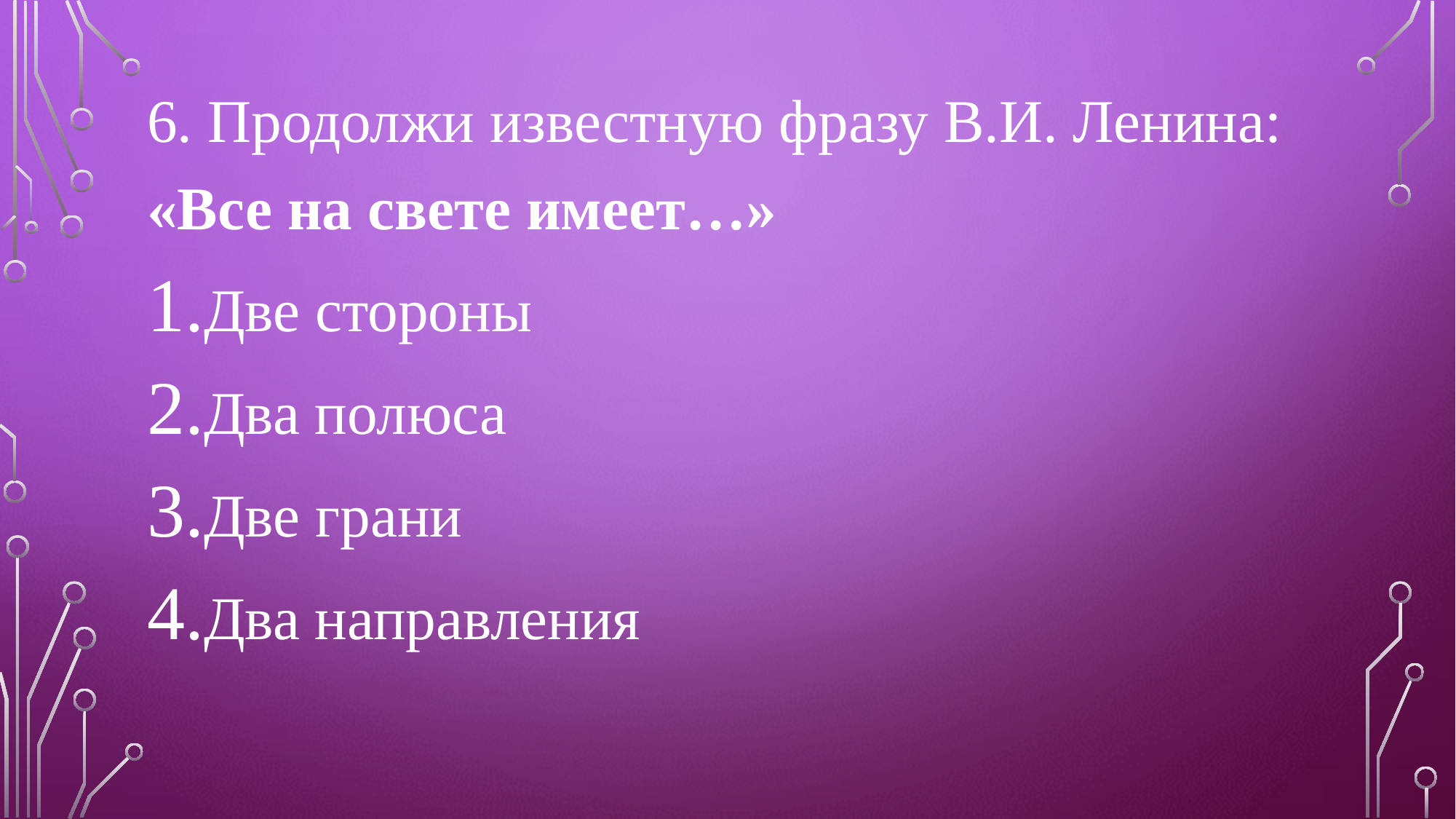

6. Продолжи известную фразу В.И. Ленина: «Все на свете имеет…»
Две стороны
Два полюса
Две грани
Два направления